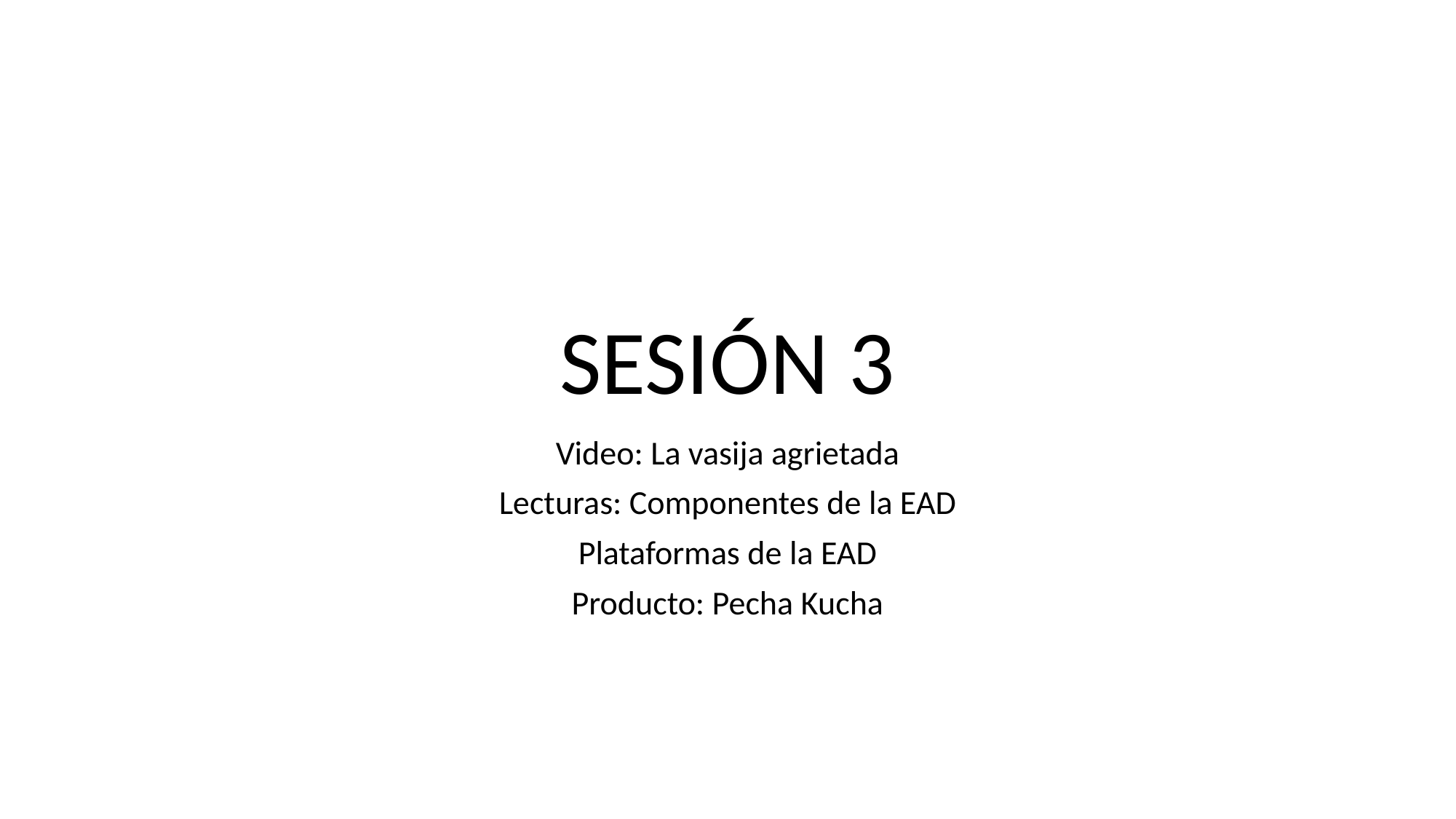

# SESIÓN 3
Video: La vasija agrietada
Lecturas: Componentes de la EAD
Plataformas de la EAD
Producto: Pecha Kucha